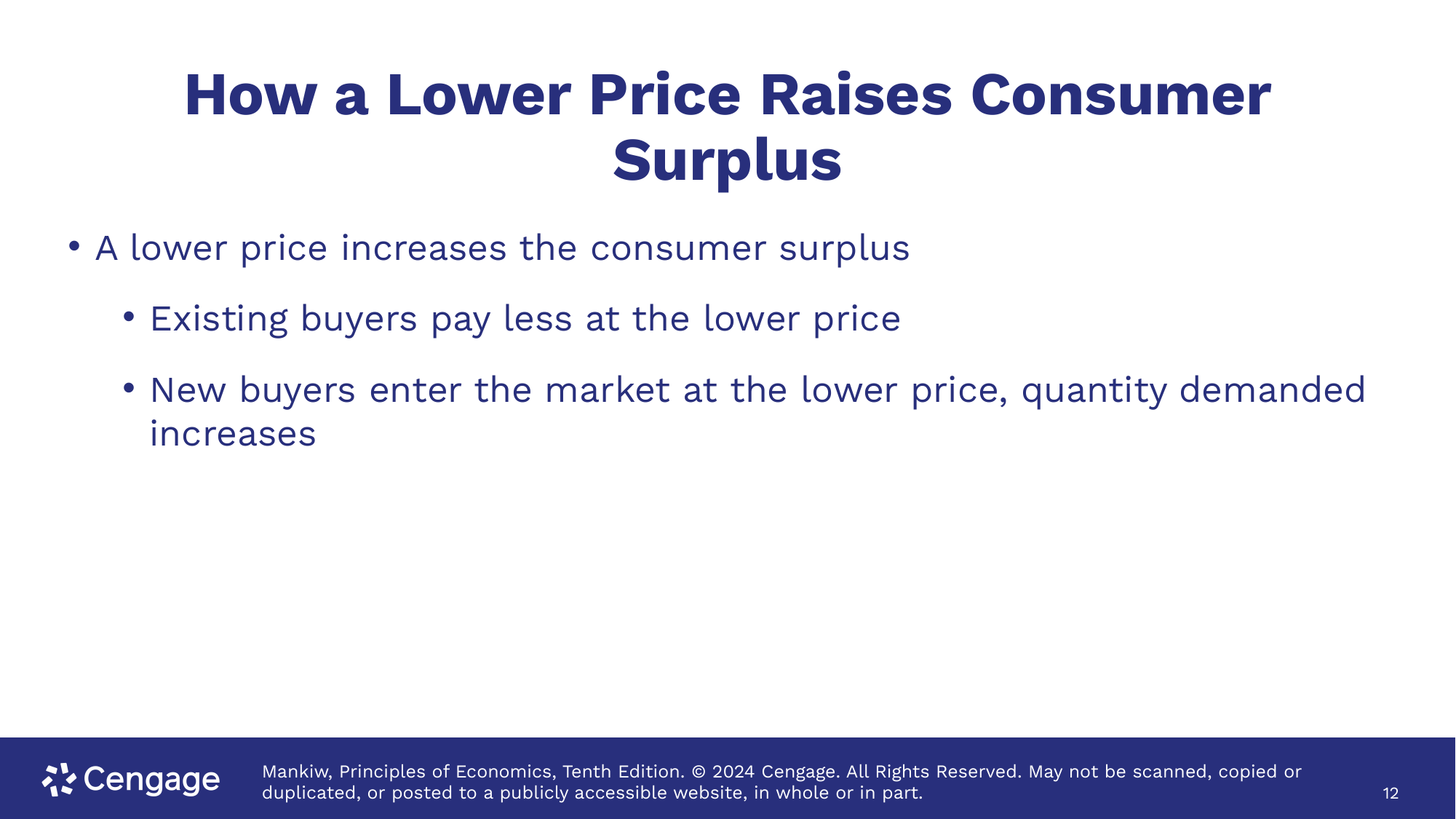

# How a Lower Price Raises Consumer Surplus
A lower price increases the consumer surplus
Existing buyers pay less at the lower price
New buyers enter the market at the lower price, quantity demanded increases